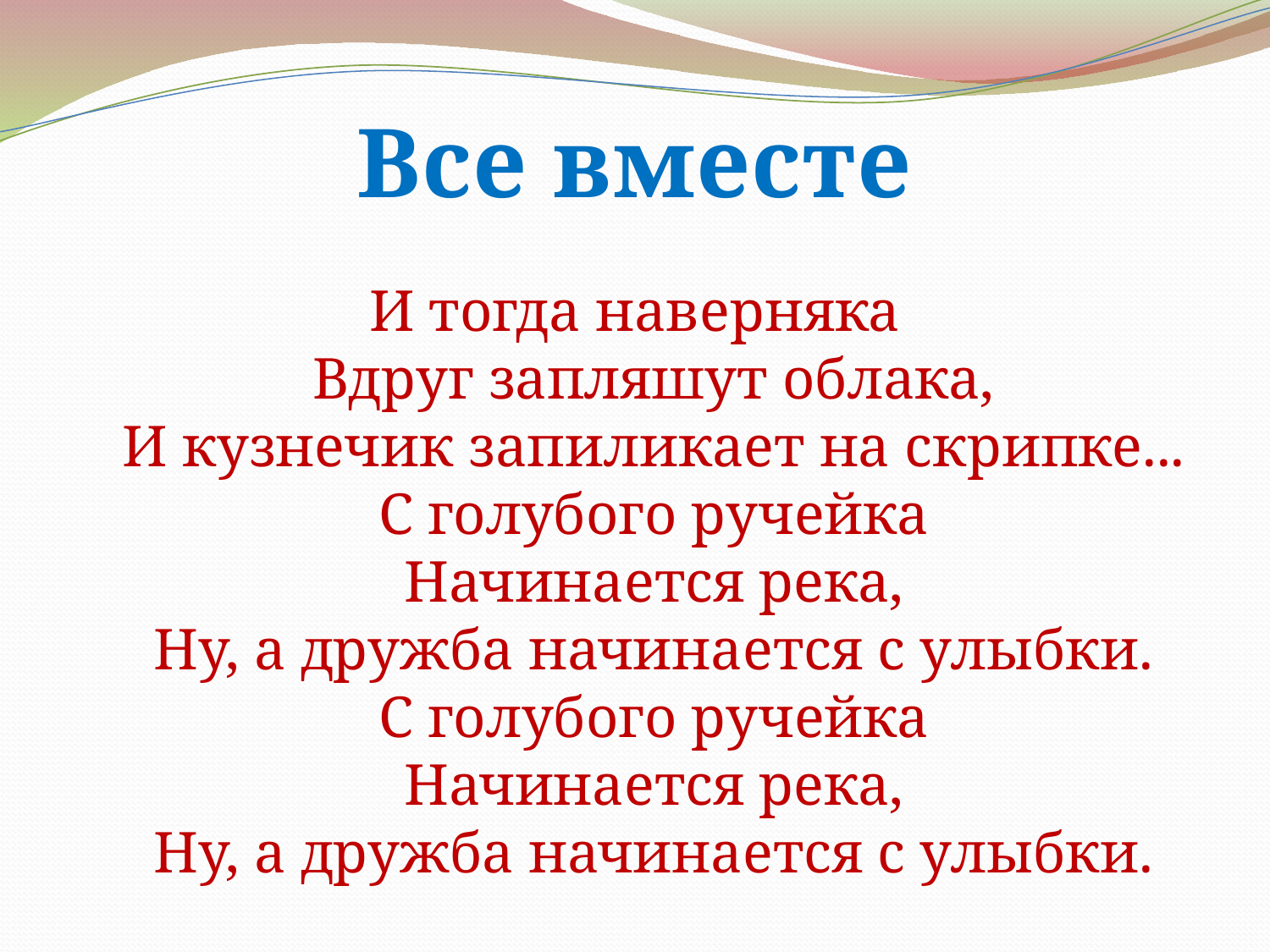

Все вместе
#
И тогда наверняка
Вдруг запляшут облака,
И кузнечик запиликает на скрипке...
С голубого ручейка
Начинается река,
Ну, а дружба начинается с улыбки.
С голубого ручейка
Начинается река,
Ну, а дружба начинается с улыбки.